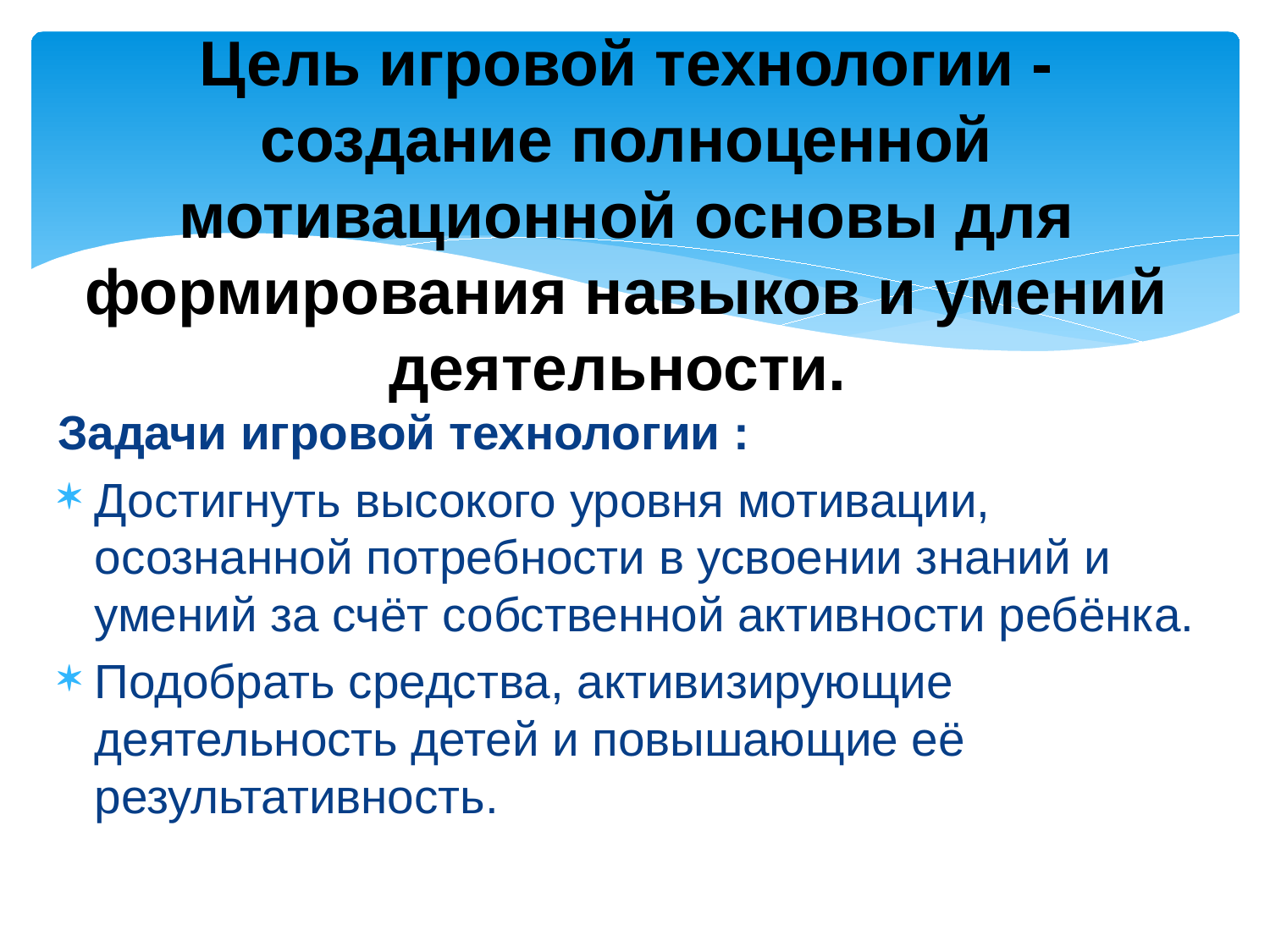

# Цель игровой технологии - создание полноценной мотивационной основы для формирования навыков и умений деятельности.
Задачи игровой технологии :
Достигнуть высокого уровня мотивации, осознанной потребности в усвоении знаний и умений за счёт собственной активности ребёнка.
Подобрать средства, активизирующие деятельность детей и повышающие её результативность.